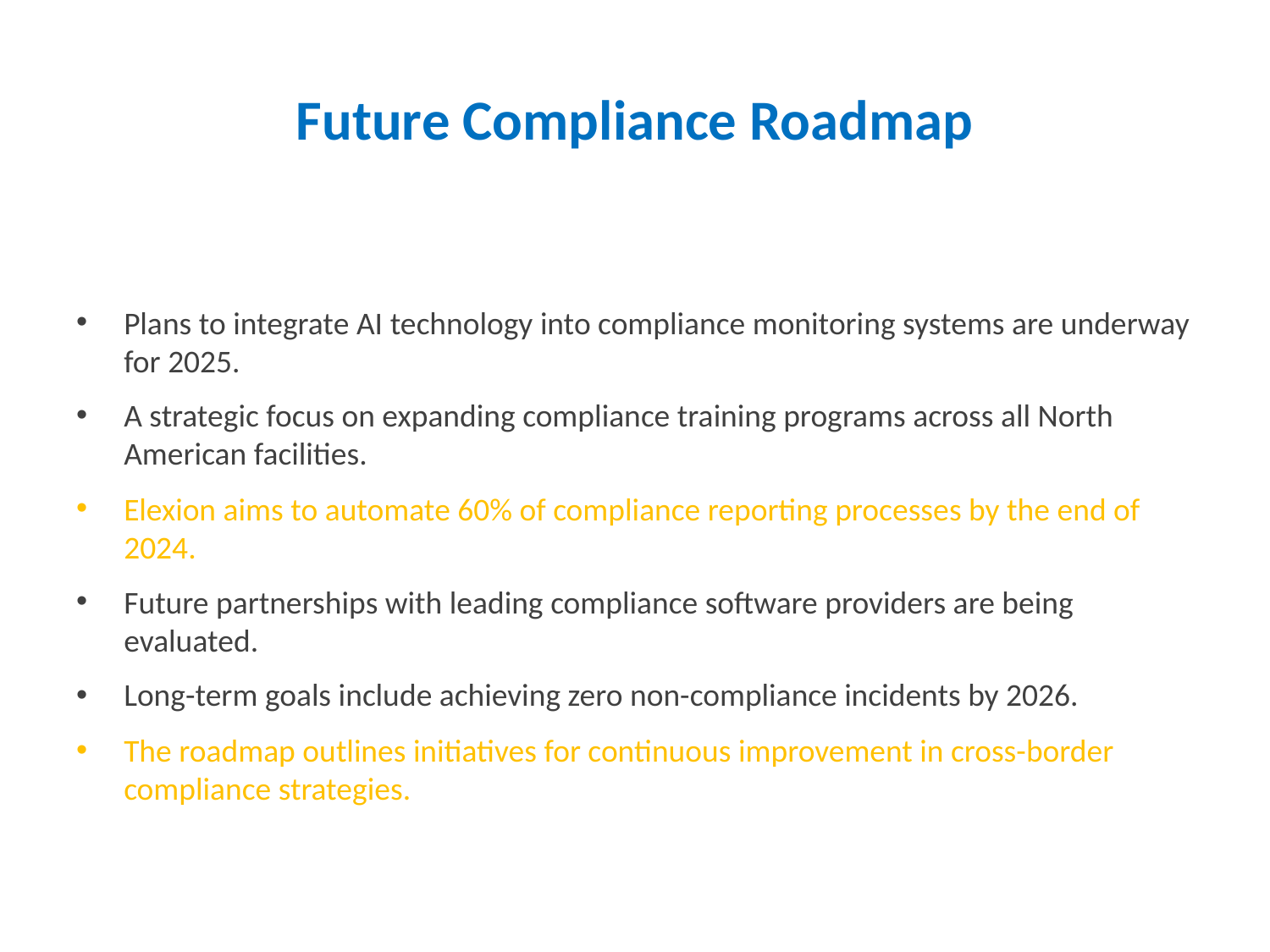

# Future Compliance Roadmap

Plans to integrate AI technology into compliance monitoring systems are underway for 2025.
A strategic focus on expanding compliance training programs across all North American facilities.
Elexion aims to automate 60% of compliance reporting processes by the end of 2024.
Future partnerships with leading compliance software providers are being evaluated.
Long-term goals include achieving zero non-compliance incidents by 2026.
The roadmap outlines initiatives for continuous improvement in cross-border compliance strategies.